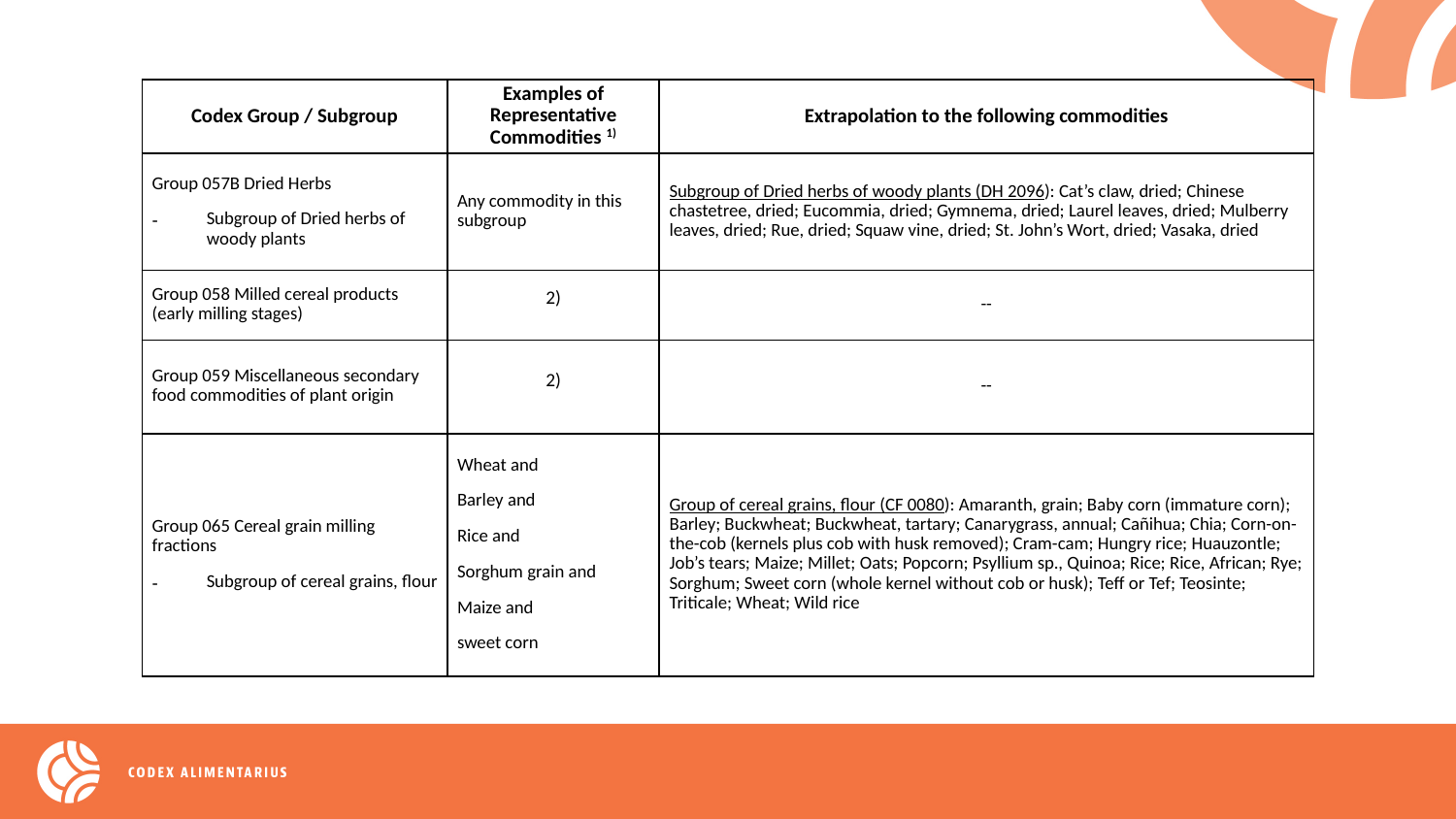

| Codex Group / Subgroup | Examples of Representative Commodities 1) | Extrapolation to the following commodities |
| --- | --- | --- |
| Group 057B Dried Herbs Subgroup of Dried herbs of woody plants | Any commodity in this subgroup | Subgroup of Dried herbs of woody plants (DH 2096): Cat’s claw, dried; Chinese chastetree, dried; Eucommia, dried; Gymnema, dried; Laurel leaves, dried; Mulberry leaves, dried; Rue, dried; Squaw vine, dried; St. John’s Wort, dried; Vasaka, dried |
| Group 058 Milled cereal products (early milling stages) | 2) | -- |
| Group 059 Miscellaneous secondary food commodities of plant origin | 2) | -- |
| Group 065 Cereal grain milling fractions Subgroup of cereal grains, flour | Wheat and Barley and Rice and Sorghum grain and Maize and sweet corn | Group of cereal grains, flour (CF 0080): Amaranth, grain; Baby corn (immature corn); Barley; Buckwheat; Buckwheat, tartary; Canarygrass, annual; Cañihua; Chia; Corn-on-the-cob (kernels plus cob with husk removed); Cram-cam; Hungry rice; Huauzontle; Job’s tears; Maize; Millet; Oats; Popcorn; Psyllium sp., Quinoa; Rice; Rice, African; Rye; Sorghum; Sweet corn (whole kernel without cob or husk); Teff or Tef; Teosinte; Triticale; Wheat; Wild rice |